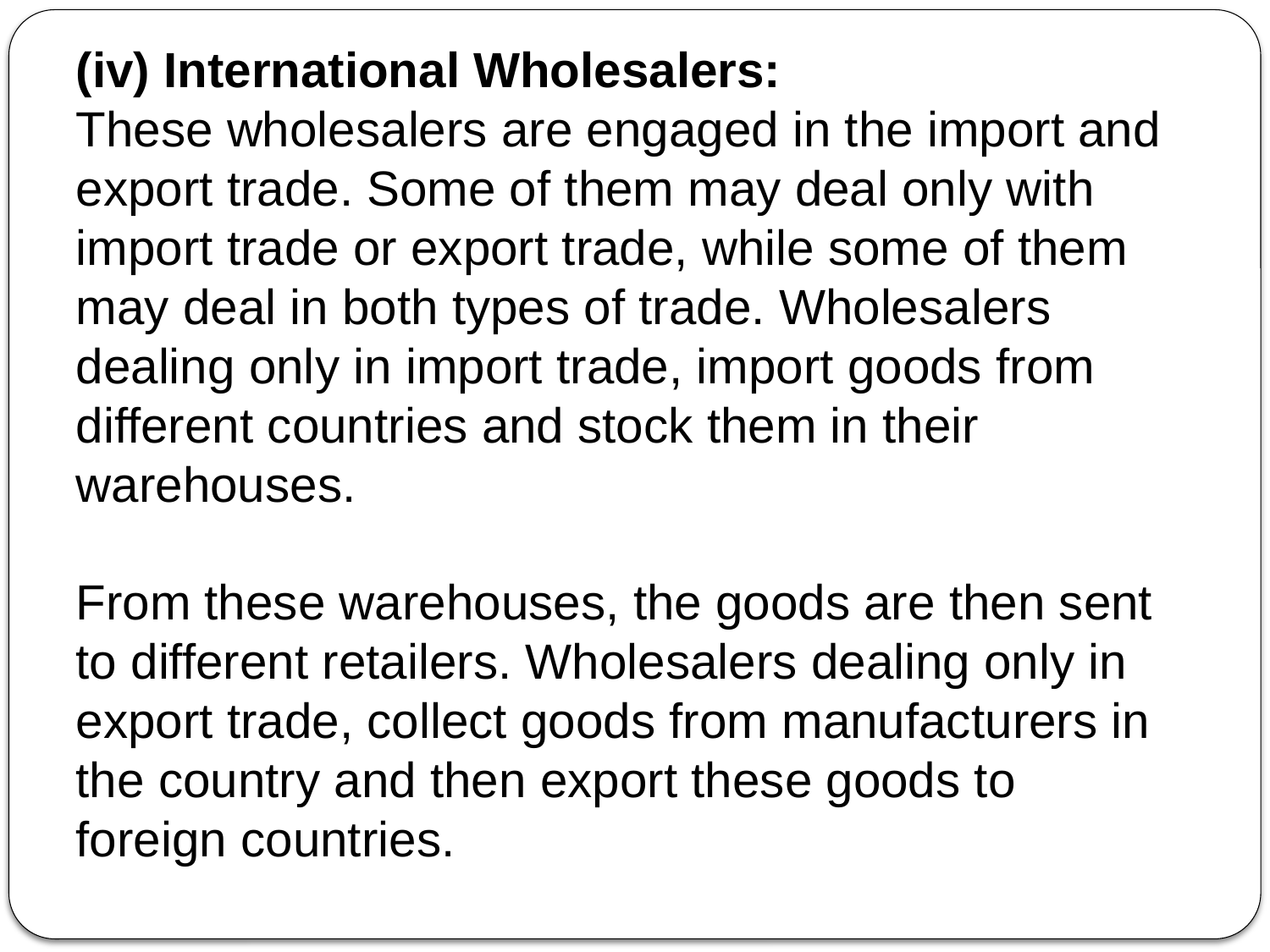

(iv) International Wholesalers:
These wholesalers are engaged in the import and export trade. Some of them may deal only with import trade or export trade, while some of them may deal in both types of trade. Wholesalers dealing only in import trade, import goods from different countries and stock them in their warehouses.

From these warehouses, the goods are then sent to different retailers. Wholesalers dealing only in export trade, collect goods from manufacturers in the country and then export these goods to foreign countries.